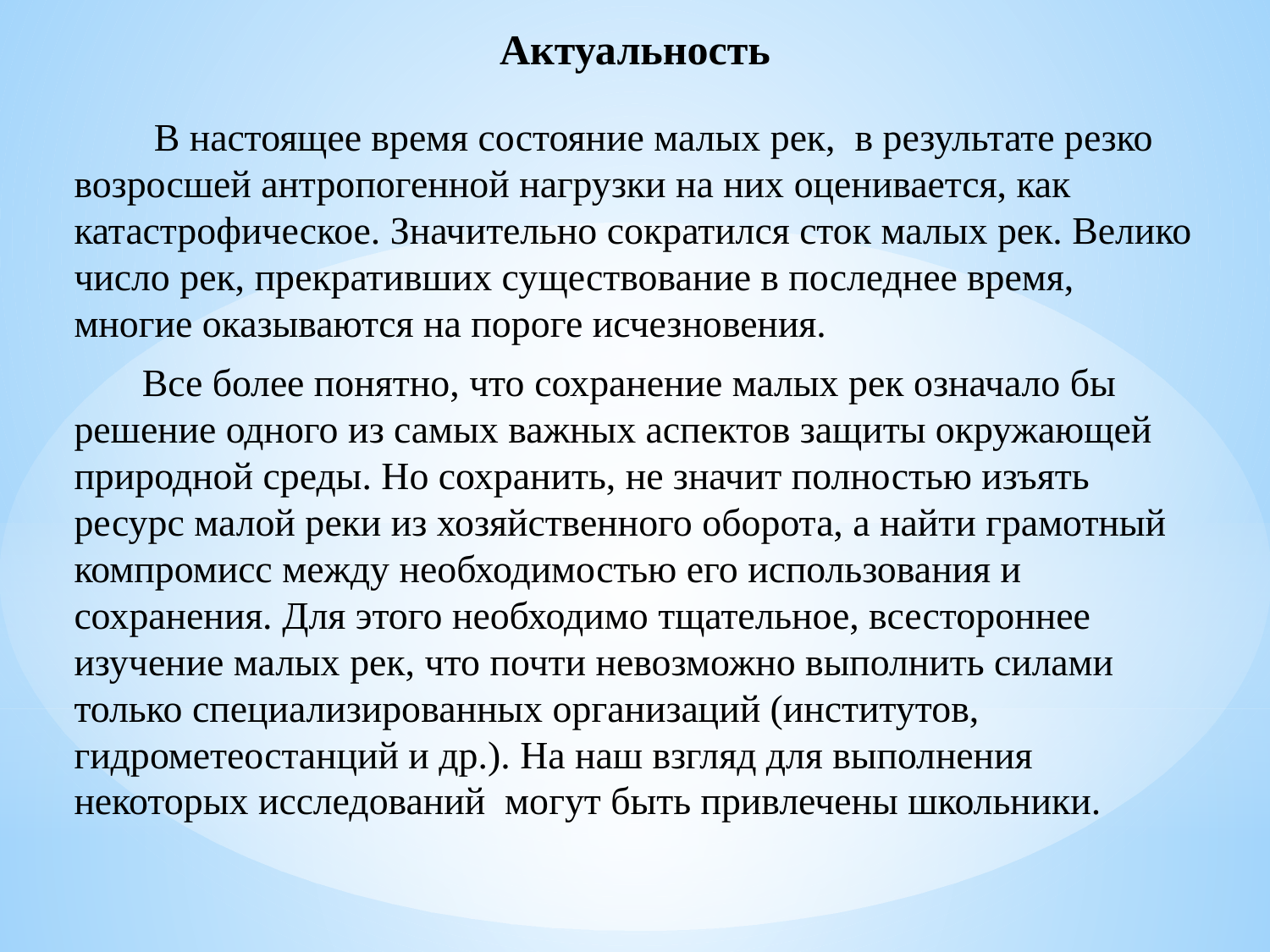

# Актуальность
         В настоящее время состояние малых рек,  в результате резко возросшей антропогенной нагрузки на них оценивается, как катастрофическое. Значительно сократился сток малых рек. Велико число рек, прекративших существование в последнее время, многие оказываются на пороге исчезновения.
       Все более понятно, что сохранение малых рек означало бы решение одного из самых важных аспектов защиты окружающей природной среды. Но сохранить, не значит полностью изъять  ресурс малой реки из хозяйственного оборота, а найти грамотный компромисс между необходимостью его использования и сохранения. Для этого необходимо тщательное, всестороннее изучение малых рек, что почти невозможно выполнить силами только специализированных организаций (институтов, гидрометеостанций и др.). На наш взгляд для выполнения некоторых исследований  могут быть привлечены школьники.